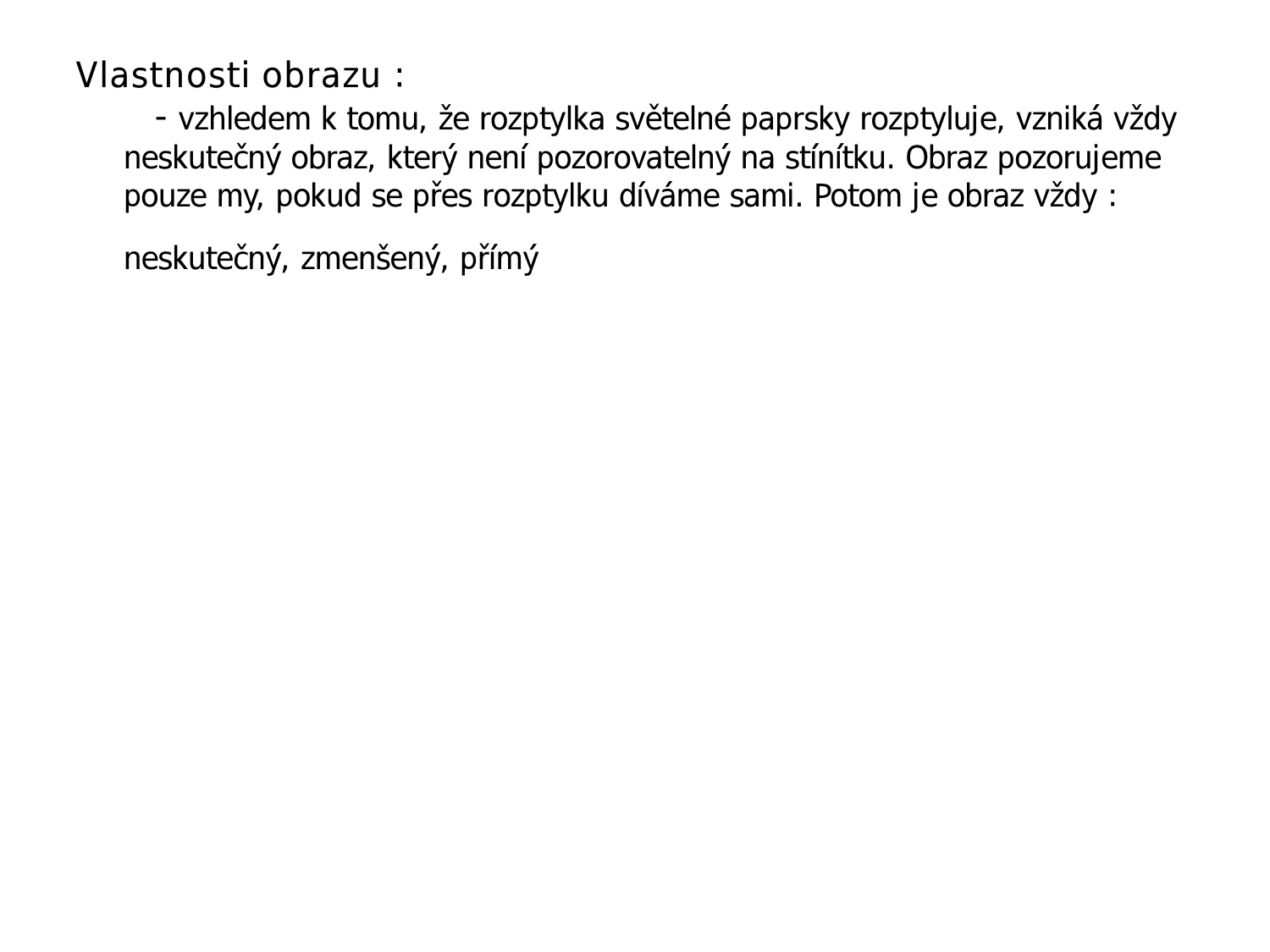

Vlastnosti obrazu :						         - vzhledem k tomu, že rozptylka světelné paprsky rozptyluje, vzniká vždy neskutečný obraz, který není pozorovatelný na stínítku. Obraz pozorujeme pouze my, pokud se přes rozptylku díváme sami. Potom je obraz vždy : neskutečný, zmenšený, přímý